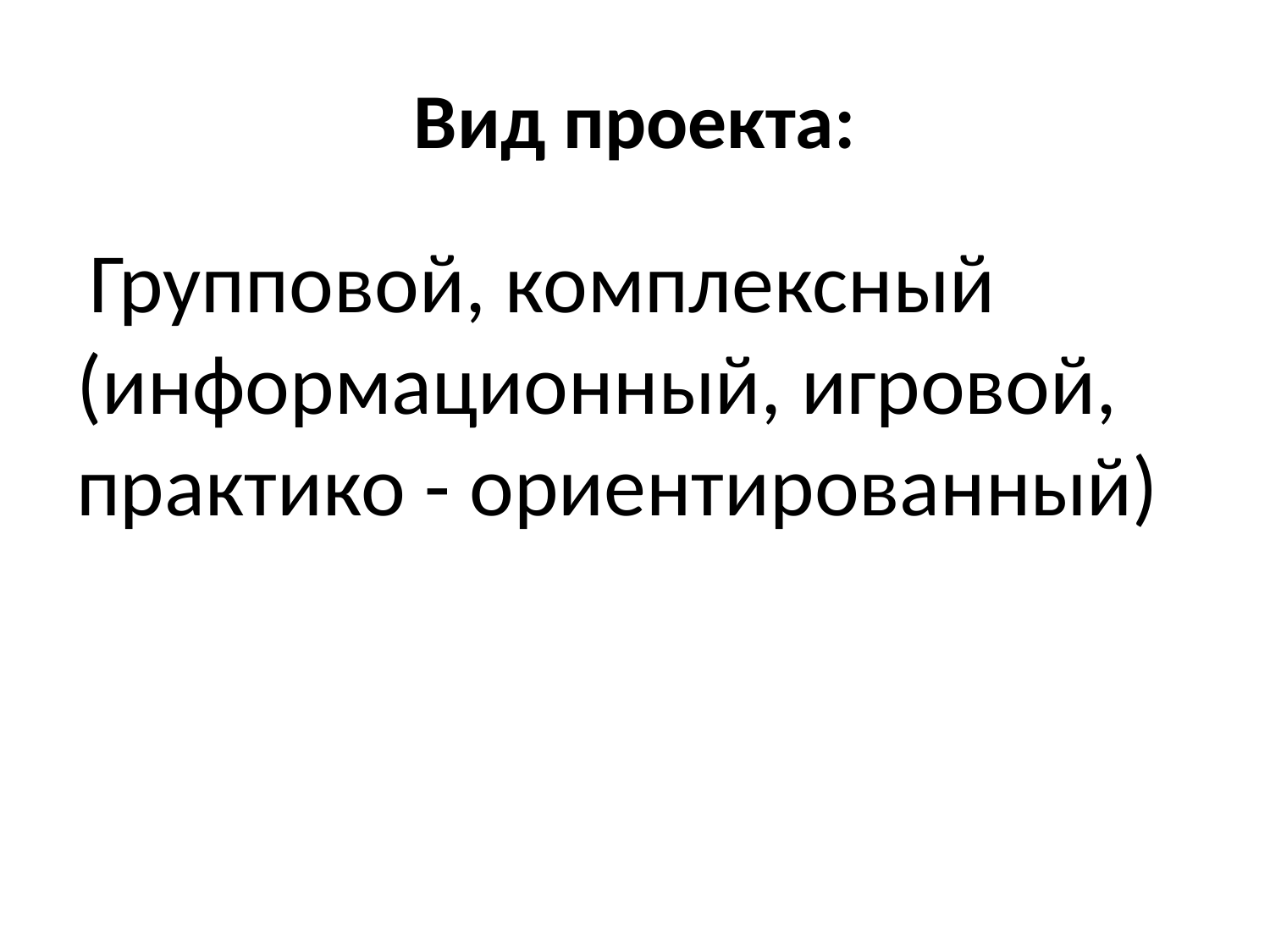

# Вид проекта:
 Групповой, комплексный (информационный, игровой, практико - ориентированный)